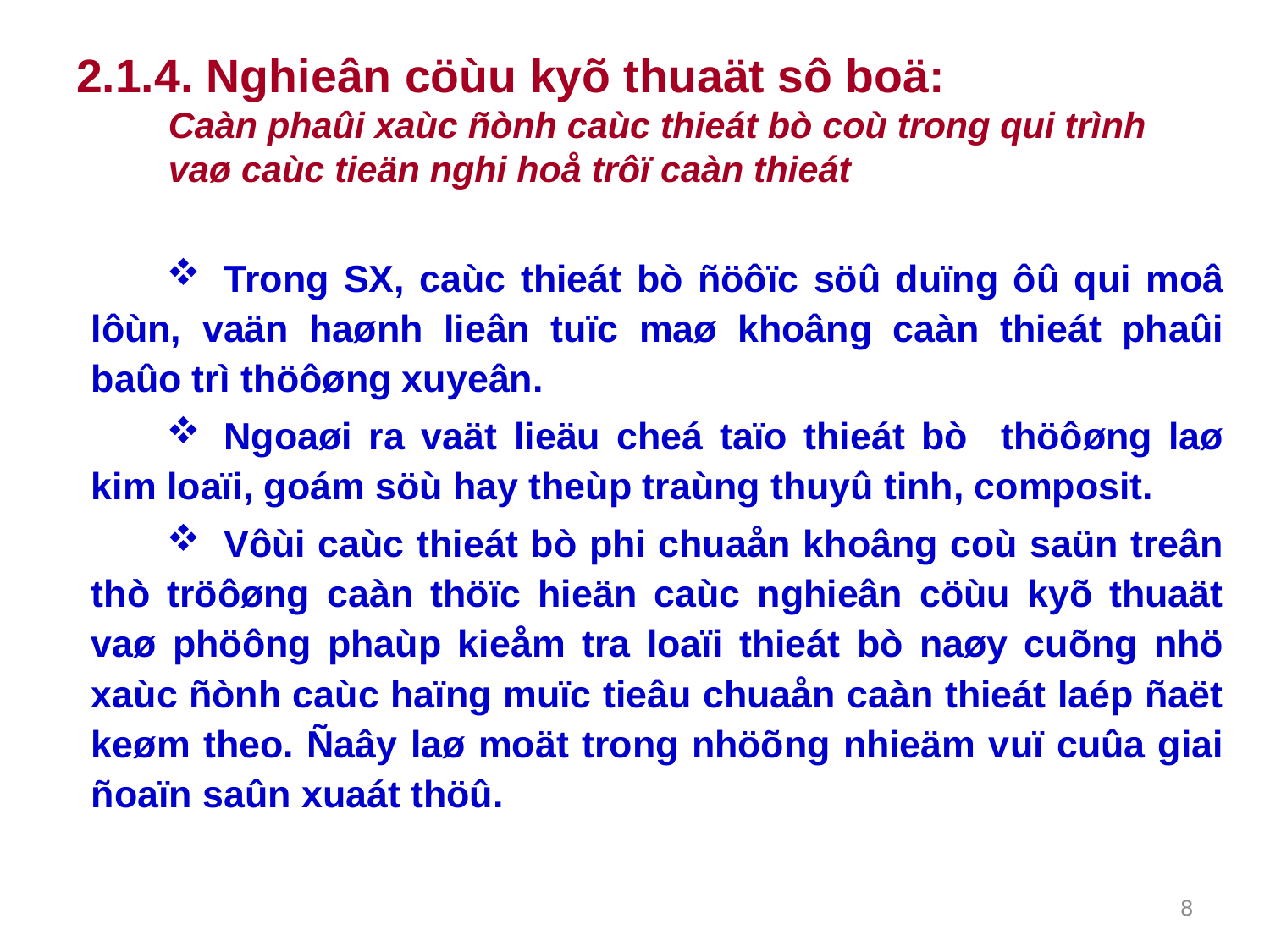

# 2.1.4. Nghieân cöùu kyõ thuaät sô boä: Caàn phaûi xaùc ñònh caùc thieát bò coù trong qui trình vaø caùc tieän nghi hoå trôï caàn thieát
Trong SX, caùc thieát bò ñöôïc söû duïng ôû qui moâ lôùn, vaän haønh lieân tuïc maø khoâng caàn thieát phaûi baûo trì thöôøng xuyeân.
Ngoaøi ra vaät lieäu cheá taïo thieát bò  thöôøng laø kim loaïi, goám söù hay theùp traùng thuyû tinh, composit.
Vôùi caùc thieát bò phi chuaån khoâng coù saün treân thò tröôøng caàn thöïc hieän caùc nghieân cöùu kyõ thuaät vaø phöông phaùp kieåm tra loaïi thieát bò naøy cuõng nhö xaùc ñònh caùc haïng muïc tieâu chuaån caàn thieát laép ñaët keøm theo. Ñaây laø moät trong nhöõng nhieäm vuï cuûa giai ñoaïn saûn xuaát thöû.
8